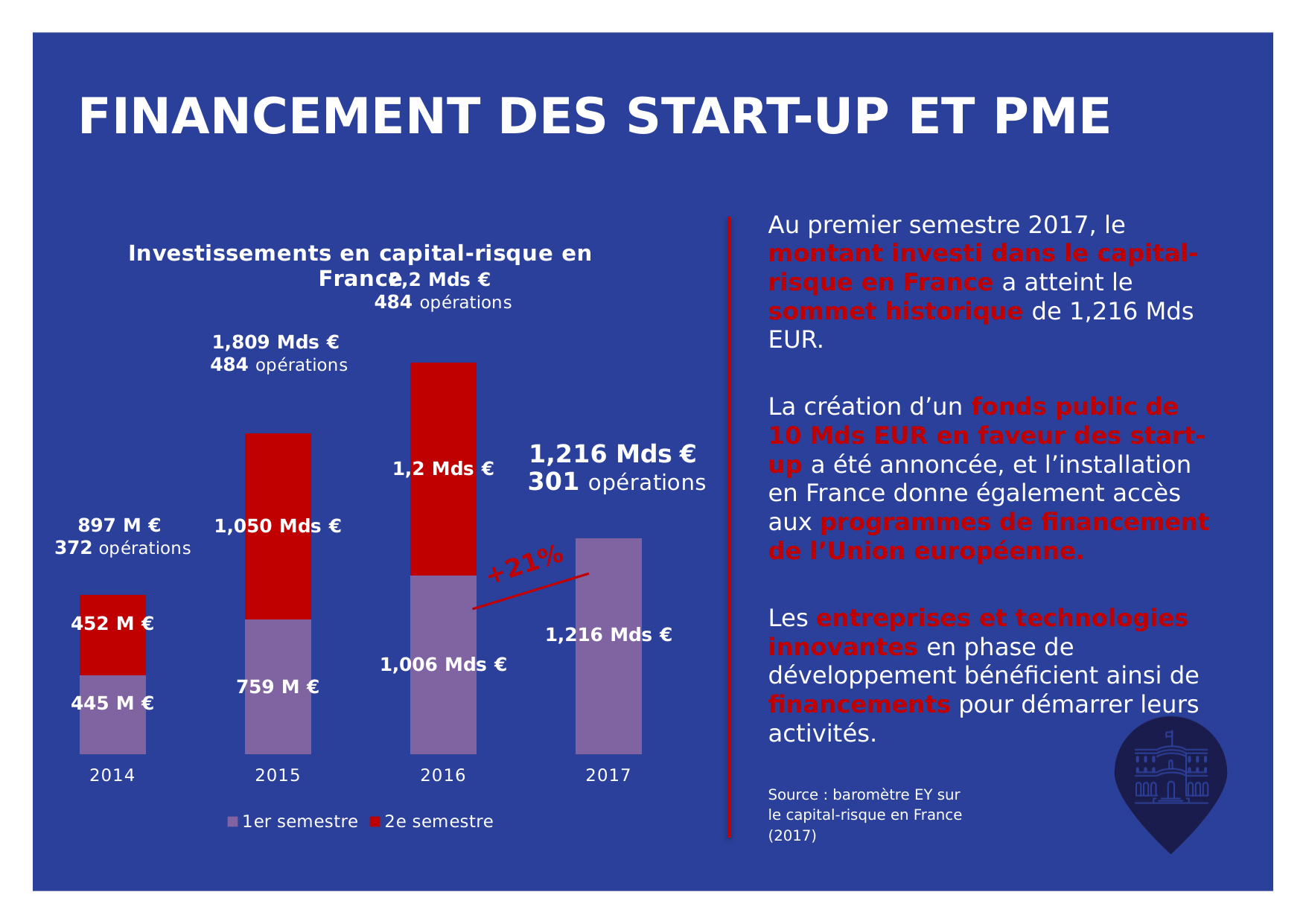

# Financement des start-up et pme
Au premier semestre 2017, le montant investi dans le capital-risque en France a atteint le sommet historique de 1,216 Mds EUR.

La création d’un fonds public de 10 Mds EUR en faveur des start-up a été annoncée, et l’installation en France donne également accès aux programmes de financement de l’Union européenne.

Les entreprises et technologies innovantes en phase de développement bénéficient ainsi de financements pour démarrer leurs activités.

Source : baromètre EY sur
le capital-risque en France
(2017)

### Chart: Investissements en capital-risque en France

| Category | 1er semestre | 2e semestre |
|---|---|---|
| 2014 | 445.0 | 452.0 |
| 2015 | 759.0 | 1050.0 |
| 2016 | 1006.0 | 1200.0 |
| 2017 | 1216.0 | None |